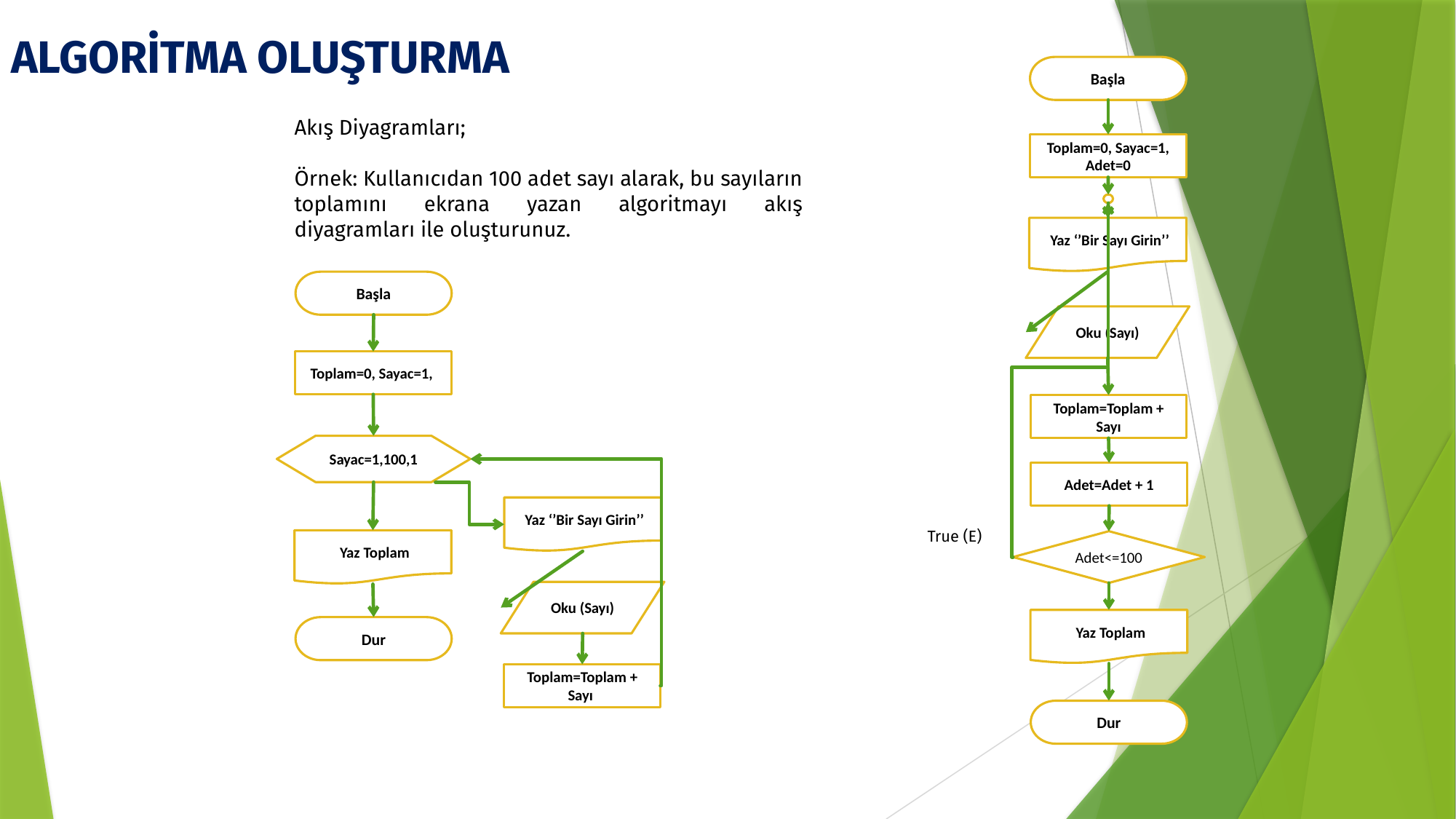

ALGORİTMA OLUŞTURMA
Başla
Akış Diyagramları;

Örnek: Kullanıcıdan 100 adet sayı alarak, bu sayıların toplamını ekrana yazan algoritmayı akış diyagramları ile oluşturunuz.

Toplam=0, Sayac=1, Adet=0

 Yaz ‘’Bir Sayı Girin’’
Başla
Oku (Sayı)
Toplam=0, Sayac=1,
Toplam=Toplam + Sayı
Sayac=1,100,1
Adet=Adet + 1
 Yaz ‘’Bir Sayı Girin’’
True (E)
 Yaz Toplam
Adet<=100
Oku (Sayı)
 Yaz Toplam
Dur
Toplam=Toplam + Sayı
Dur